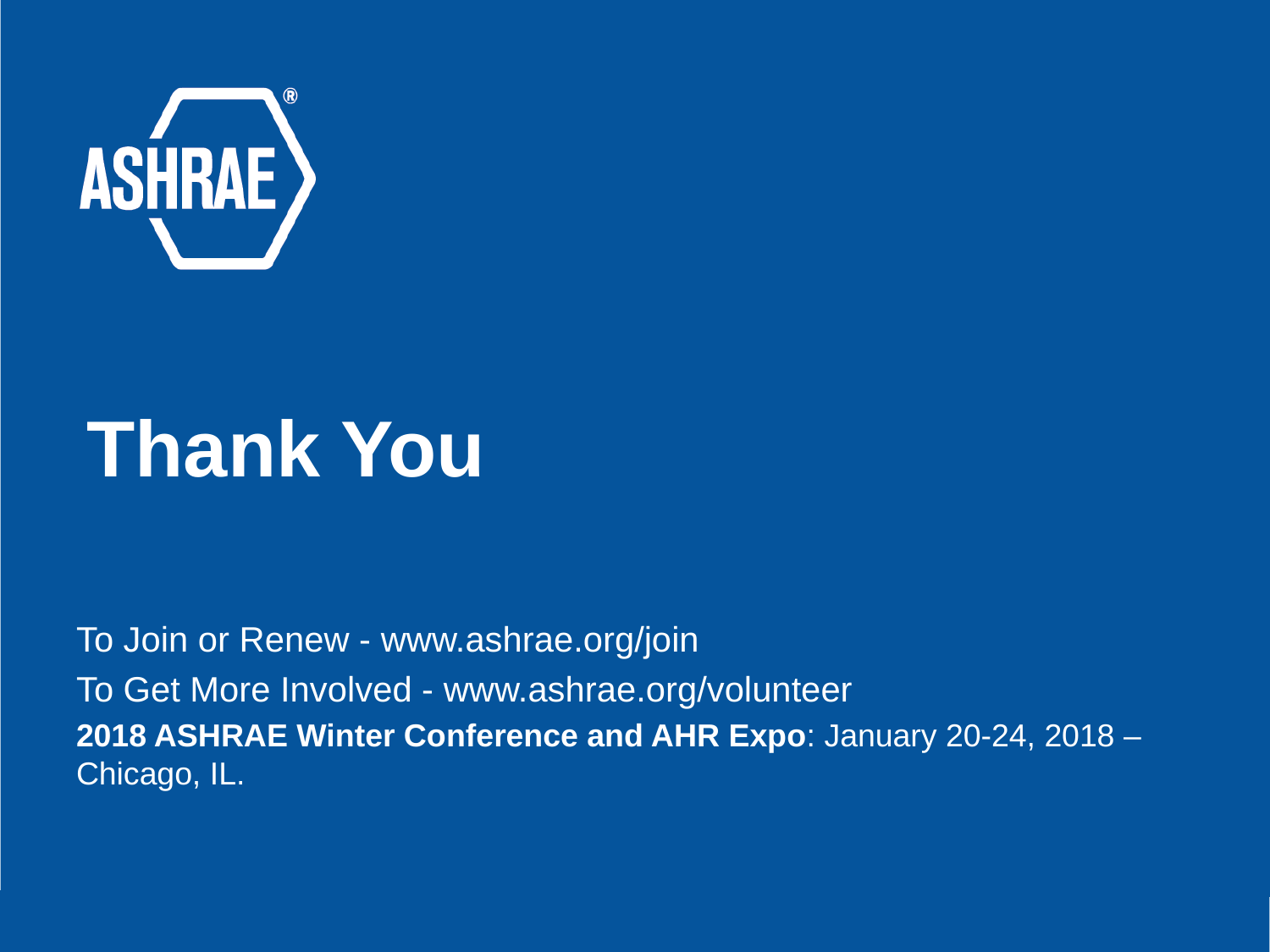

# Thank You

To Join or Renew - www.ashrae.org/join
To Get More Involved - www.ashrae.org/volunteer
2018 ASHRAE Winter Conference and AHR Expo: January 20-24, 2018 – Chicago, IL.